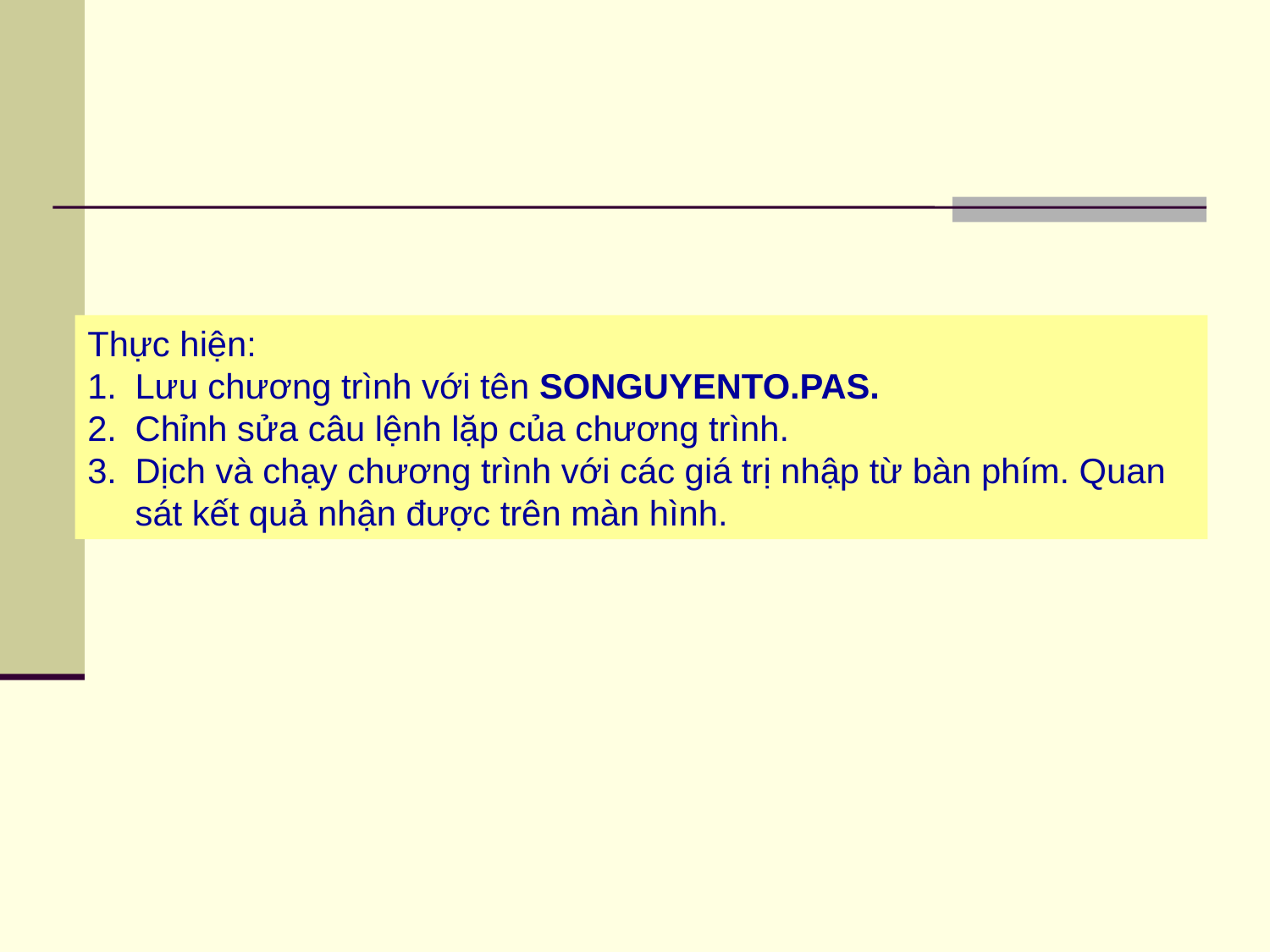

Thực hiện:
Lưu chương trình với tên SONGUYENTO.PAS.
Chỉnh sửa câu lệnh lặp của chương trình.
Dịch và chạy chương trình với các giá trị nhập từ bàn phím. Quan sát kết quả nhận được trên màn hình.